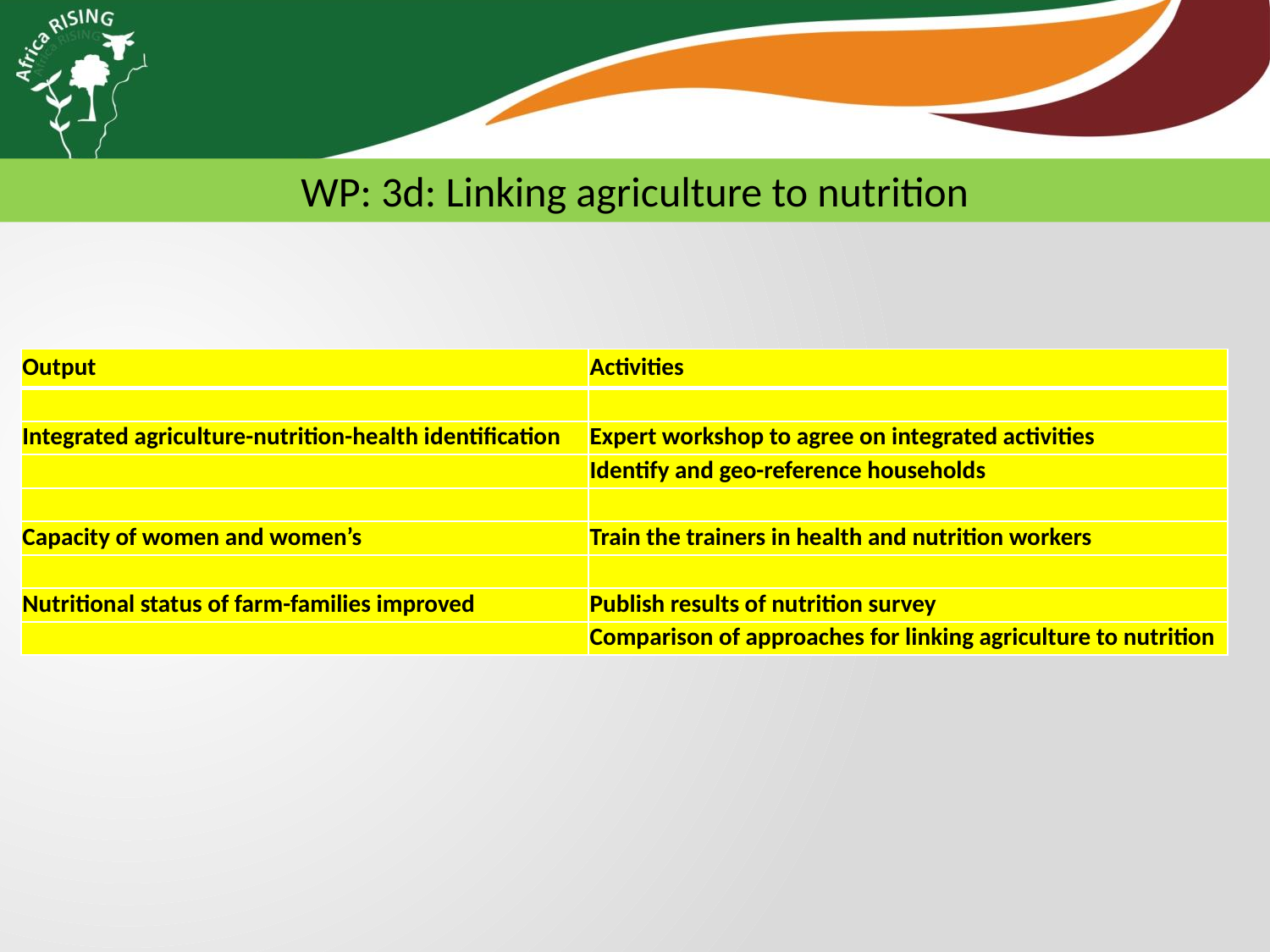

WP: 3d: Linking agriculture to nutrition
| Output | Activities |
| --- | --- |
|  |  |
| Integrated agriculture-nutrition-health identification | Expert workshop to agree on integrated activities |
|  | Identify and geo-reference households |
|  |  |
| Capacity of women and women’s | Train the trainers in health and nutrition workers |
|  |  |
| Nutritional status of farm-families improved | Publish results of nutrition survey |
|  | Comparison of approaches for linking agriculture to nutrition |